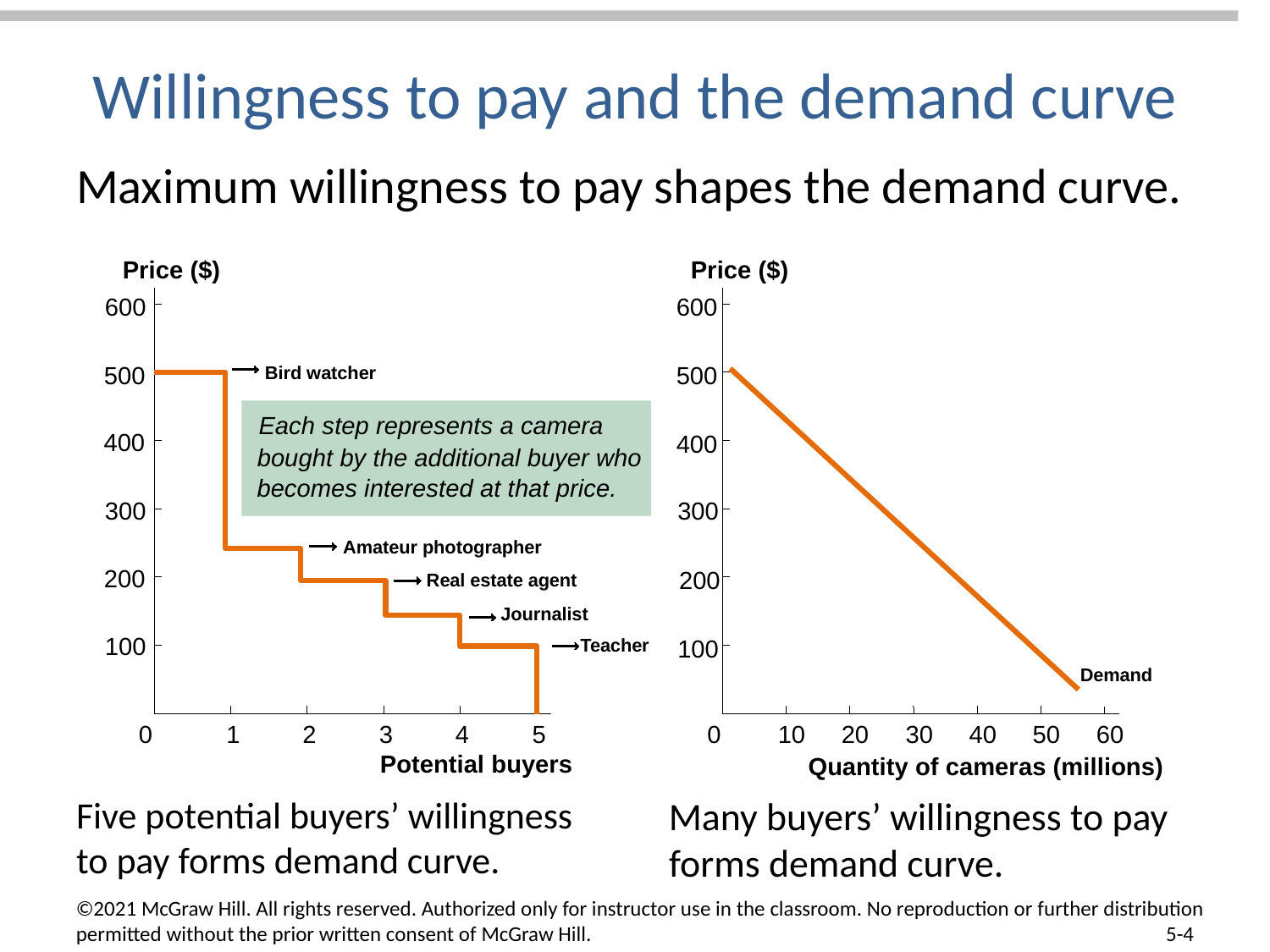

# Willingness to pay and the demand curve
Maximum willingness to pay shapes the demand curve.

Price ($)
Price ($)

600

500

400

300

200

100

Demand

0
10
20
30
40
50
60
Quantity of cameras (millions)

600

500
Bird watcher

Each step represents a camera
bought by the additional buyer who
becomes interested at that price.
400

300

Amateur photographer

200
Real estate agent

Journalist

100
Teacher

0
1
2
3
4
5
Potential buyers
Five potential buyers’ willingness to pay forms demand curve.
Many buyers’ willingness to pay forms demand curve.